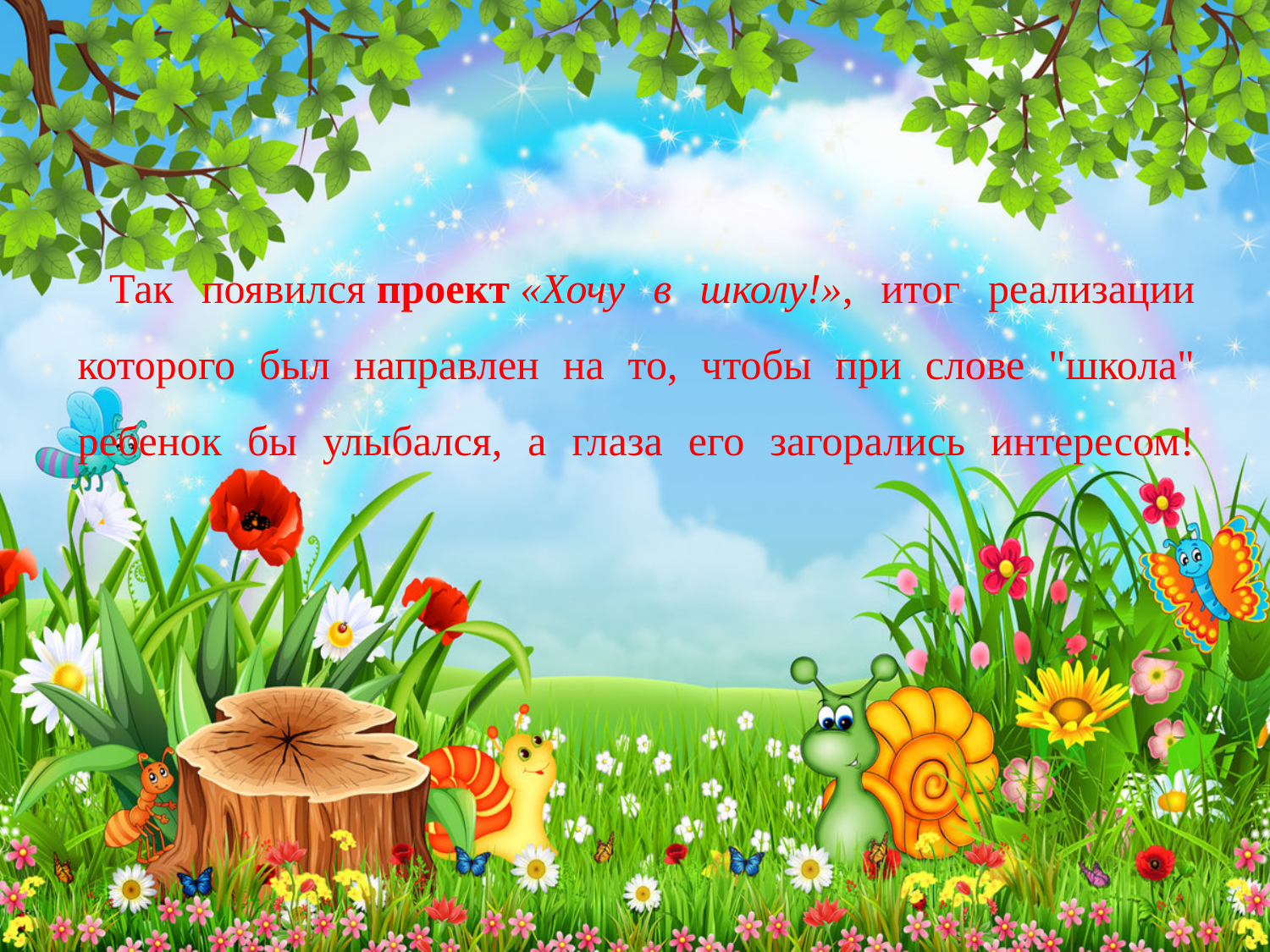

# Так появился проект «Хочу в школу!», итог реализации которого был направлен на то, чтобы при слове "школа" ребенок бы улыбался, а глаза его загорались интересом!